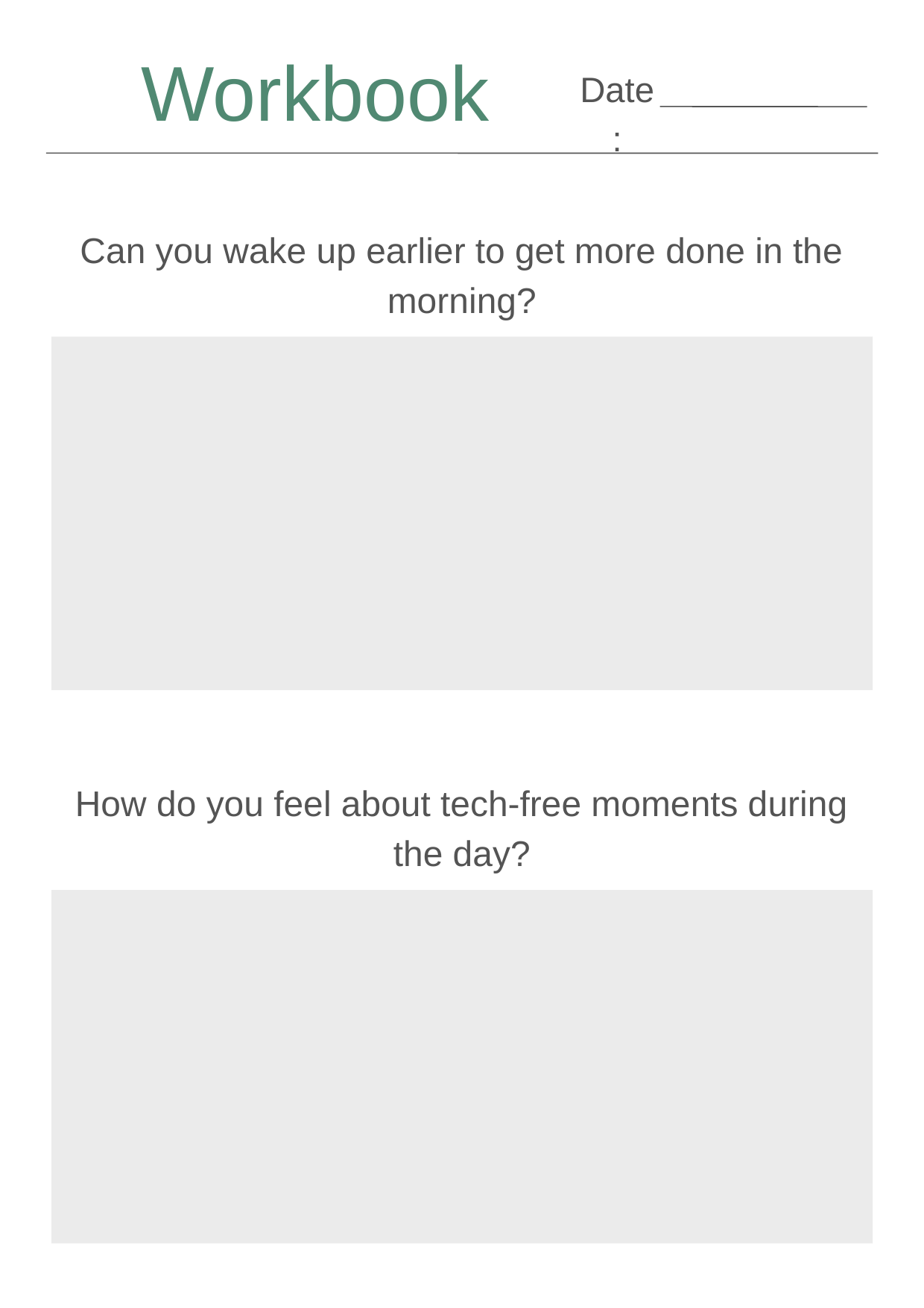

Workbook
Date:

Can you wake up earlier to get more done in the morning?

How do you feel about tech-free moments during the day?